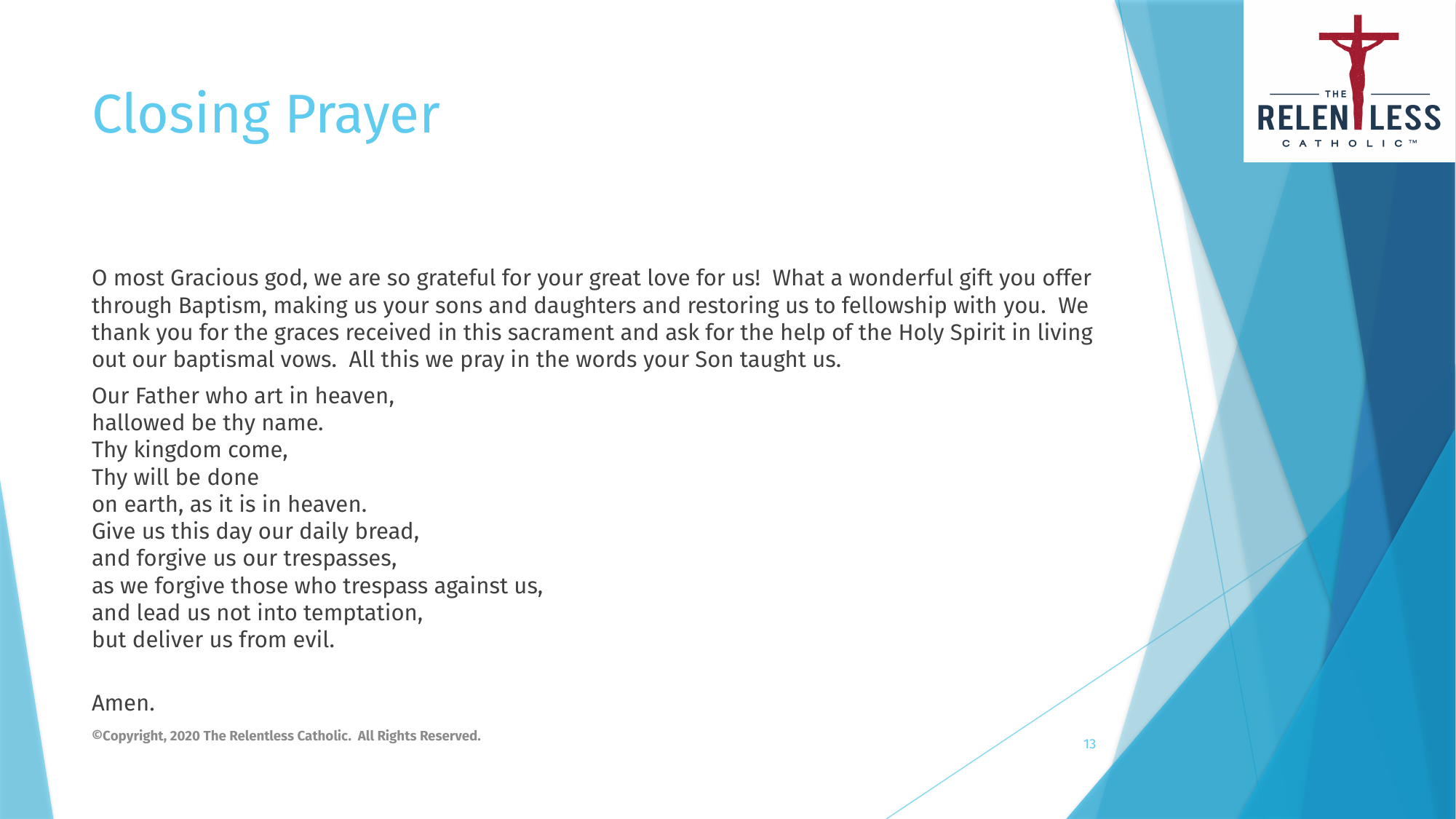

# Closing Prayer
O most Gracious god, we are so grateful for your great love for us!  What a wonderful gift you offer through Baptism, making us your sons and daughters and restoring us to fellowship with you.  We thank you for the graces received in this sacrament and ask for the help of the Holy Spirit in living out our baptismal vows.  All this we pray in the words your Son taught us.
Our Father who art in heaven,
hallowed be thy name.
Thy kingdom come, 
Thy will be done
on earth, as it is in heaven.
Give us this day our daily bread,
and forgive us our trespasses,
as we forgive those who trespass against us,
and lead us not into temptation,
but deliver us from evil.
Amen.
©Copyright, 2020 The Relentless Catholic.  All Rights Reserved.

13